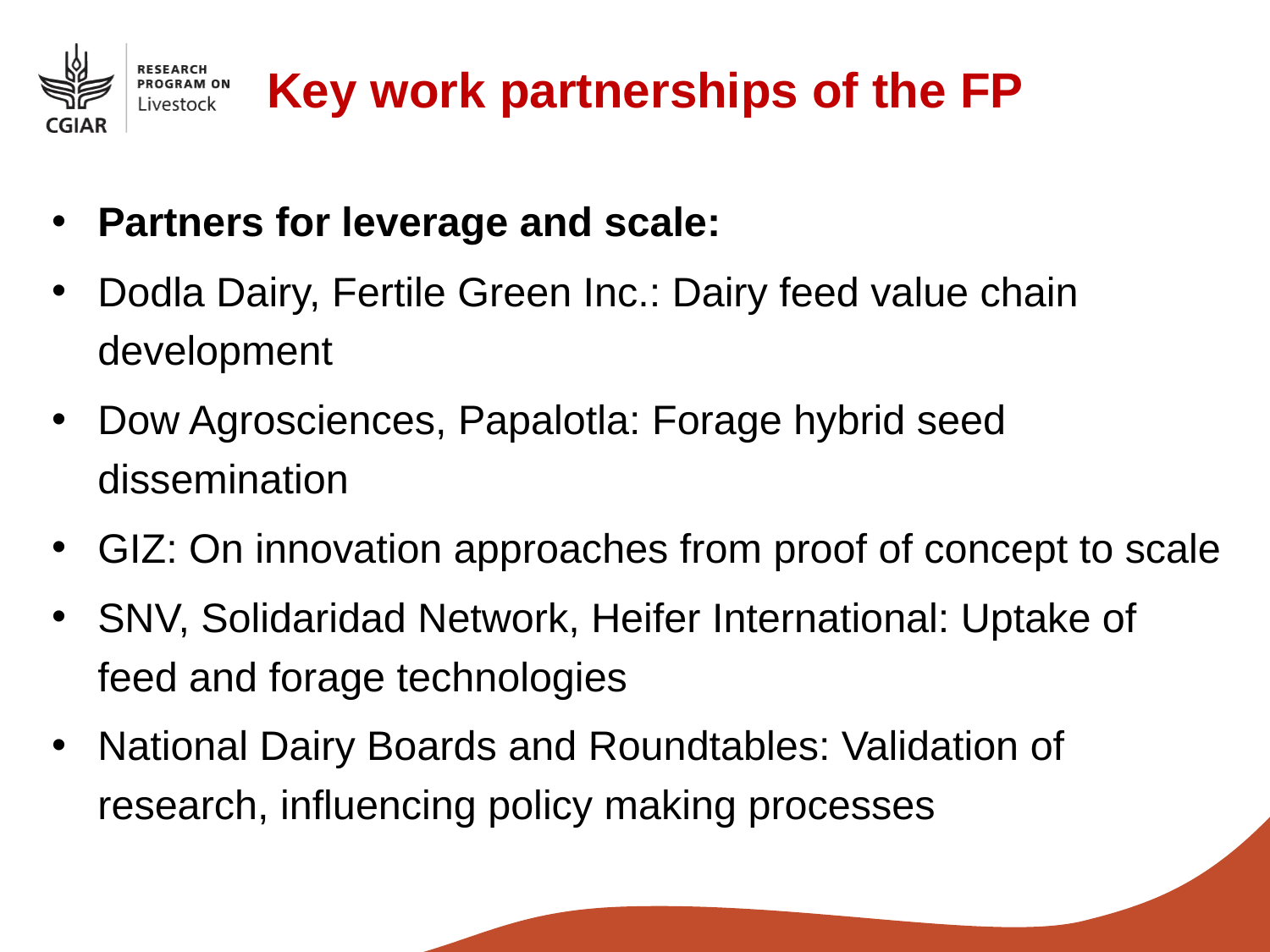

Key work partnerships of the FP
Partners for leverage and scale:
Dodla Dairy, Fertile Green Inc.: Dairy feed value chain development
Dow Agrosciences, Papalotla: Forage hybrid seed dissemination
GIZ: On innovation approaches from proof of concept to scale
SNV, Solidaridad Network, Heifer International: Uptake of feed and forage technologies
National Dairy Boards and Roundtables: Validation of research, influencing policy making processes